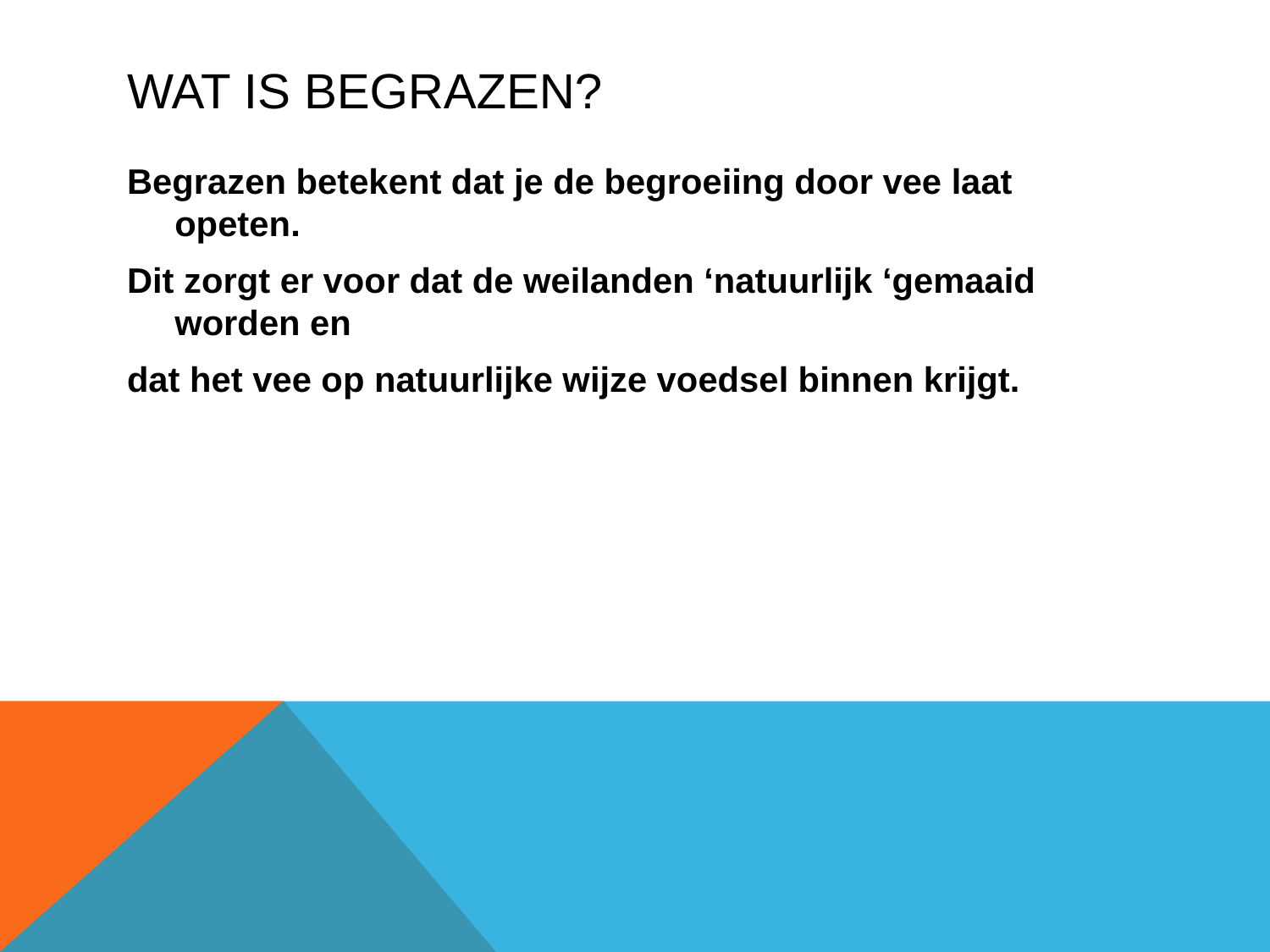

# Wat is begrazen?
Begrazen betekent dat je de begroeiing door vee laat opeten.
Dit zorgt er voor dat de weilanden ‘natuurlijk ‘gemaaid worden en
dat het vee op natuurlijke wijze voedsel binnen krijgt.